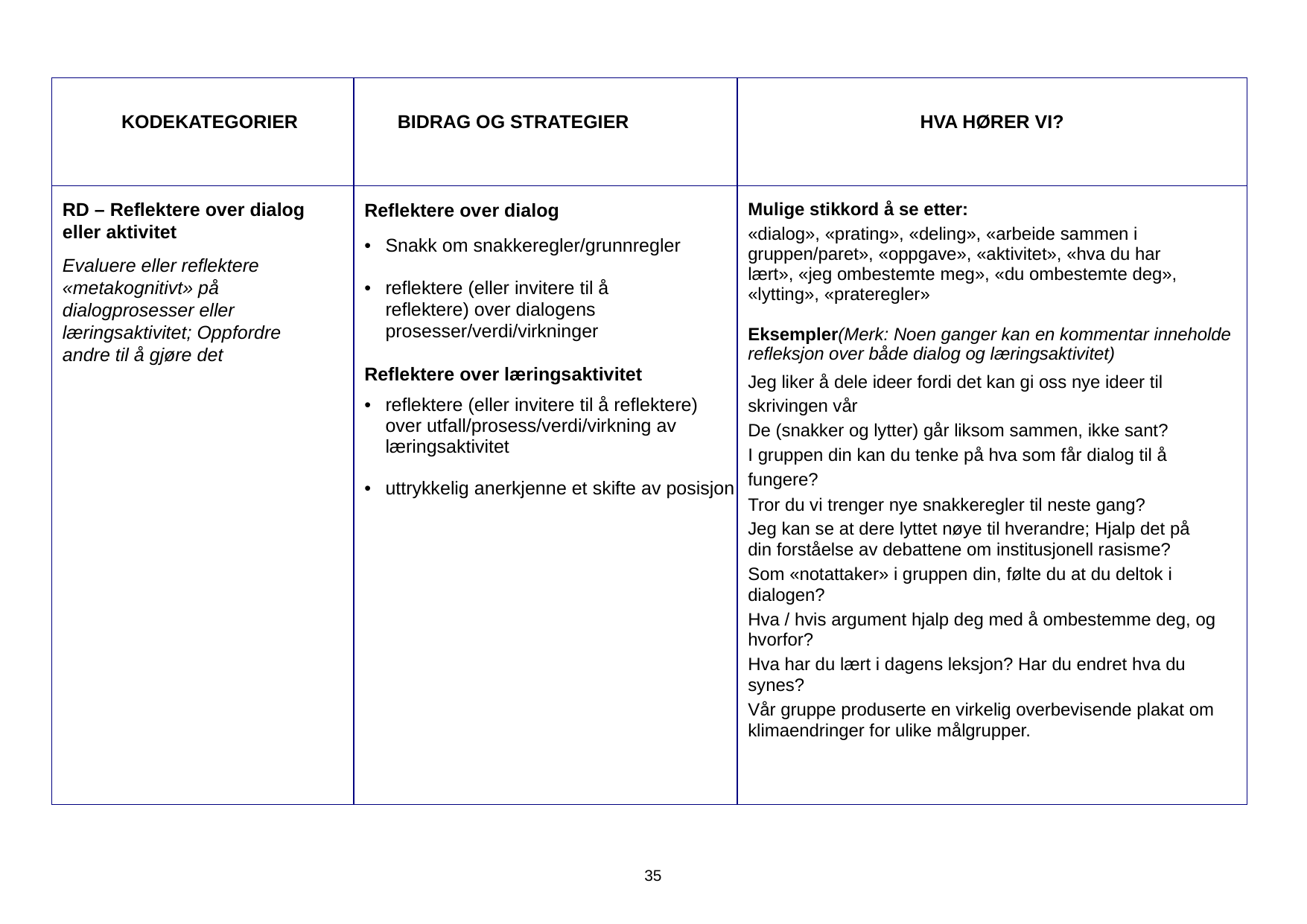

| KODEKATEGORIER | BIDRAG OG STRATEGIER | HVA HØRER VI? |
| --- | --- | --- |
| RD – Reflektere over dialog eller aktivitet Evaluere eller reflektere «metakognitivt» på dialogprosesser eller læringsaktivitet; Oppfordre andre til å gjøre det | Reflektere over dialog Snakk om snakkeregler/grunnregler reflektere (eller invitere til å reflektere) over dialogens prosesser/verdi/virkninger Reflektere over læringsaktivitet reflektere (eller invitere til å reflektere) over utfall/prosess/verdi/virkning av læringsaktivitet uttrykkelig anerkjenne et skifte av posisjon | Mulige stikkord å se etter: «dialog», «prating», «deling», «arbeide sammen i gruppen/paret», «oppgave», «aktivitet», «hva du har lært», «jeg ombestemte meg», «du ombestemte deg», «lytting», «prateregler» Eksempler(Merk: Noen ganger kan en kommentar inneholde refleksjon over både dialog og læringsaktivitet) Jeg liker å dele ideer fordi det kan gi oss nye ideer til skrivingen vår De (snakker og lytter) går liksom sammen, ikke sant? I gruppen din kan du tenke på hva som får dialog til å fungere? Tror du vi trenger nye snakkeregler til neste gang? Jeg kan se at dere lyttet nøye til hverandre; Hjalp det på din forståelse av debattene om institusjonell rasisme? Som «notattaker» i gruppen din, følte du at du deltok i dialogen? Hva / hvis argument hjalp deg med å ombestemme deg, og hvorfor? Hva har du lært i dagens leksjon? Har du endret hva du synes? Vår gruppe produserte en virkelig overbevisende plakat om klimaendringer for ulike målgrupper. |
35